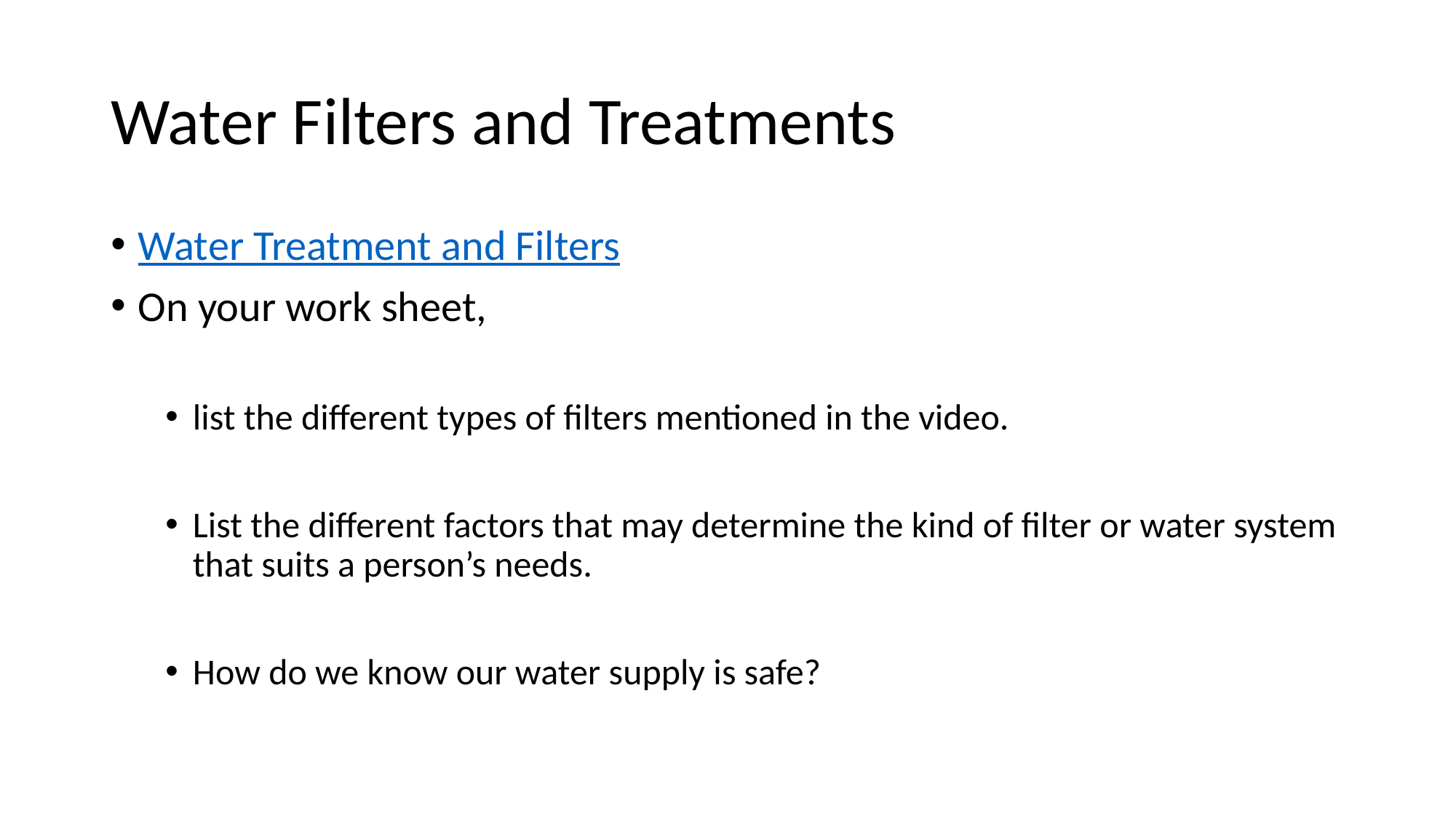

# Water Filters and Treatments
Water Treatment and Filters
On your work sheet,

list the different types of filters mentioned in the video.

List the different factors that may determine the kind of filter or water system that suits a person’s needs.

How do we know our water supply is safe?